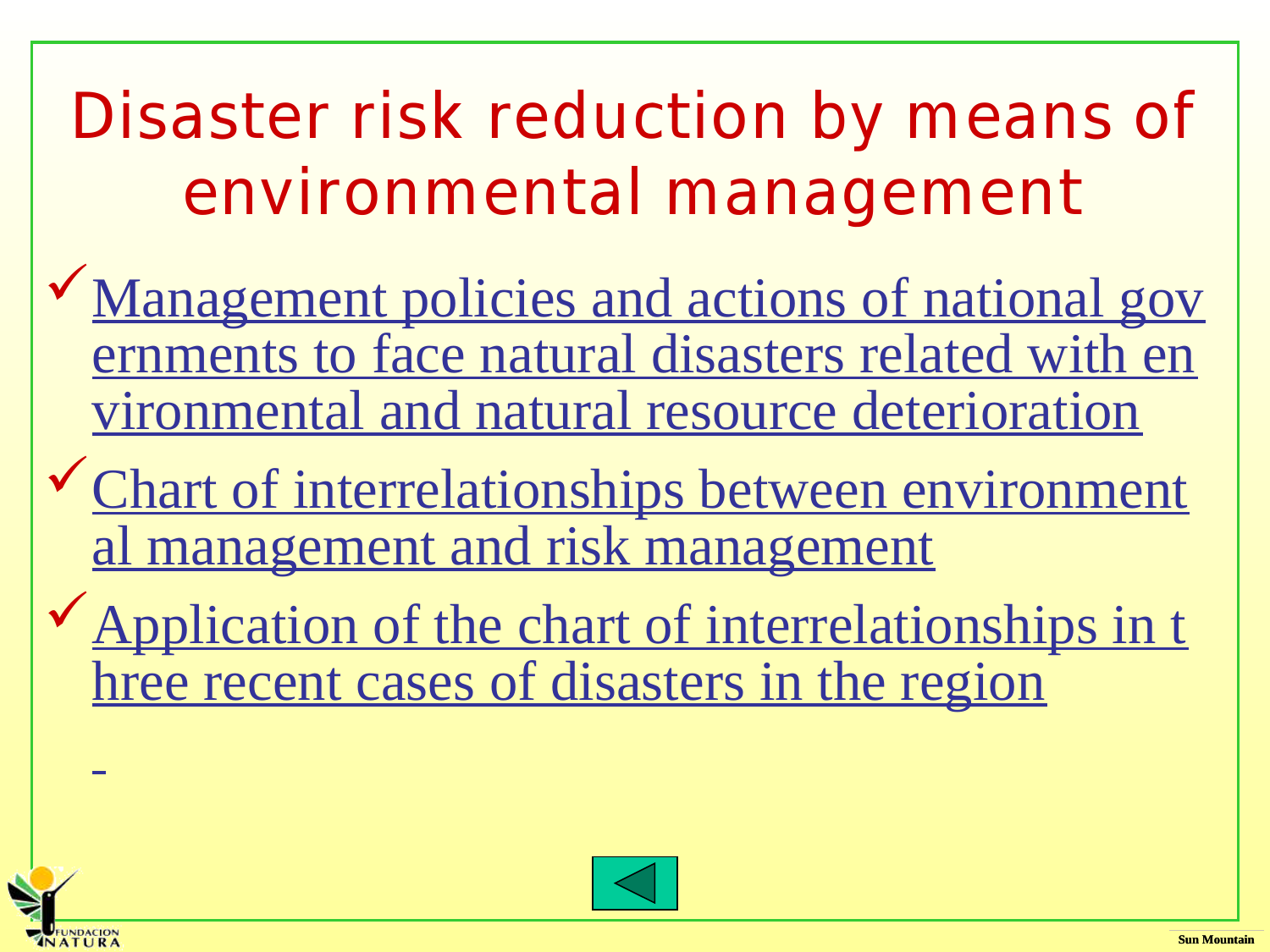

# Disaster risk reduction by means of environmental management
Management policies and actions of national governments to face natural disasters related with environmental and natural resource deterioration
Chart of interrelationships between environmental management and risk management
Application of the chart of interrelationships in three recent cases of disasters in the region